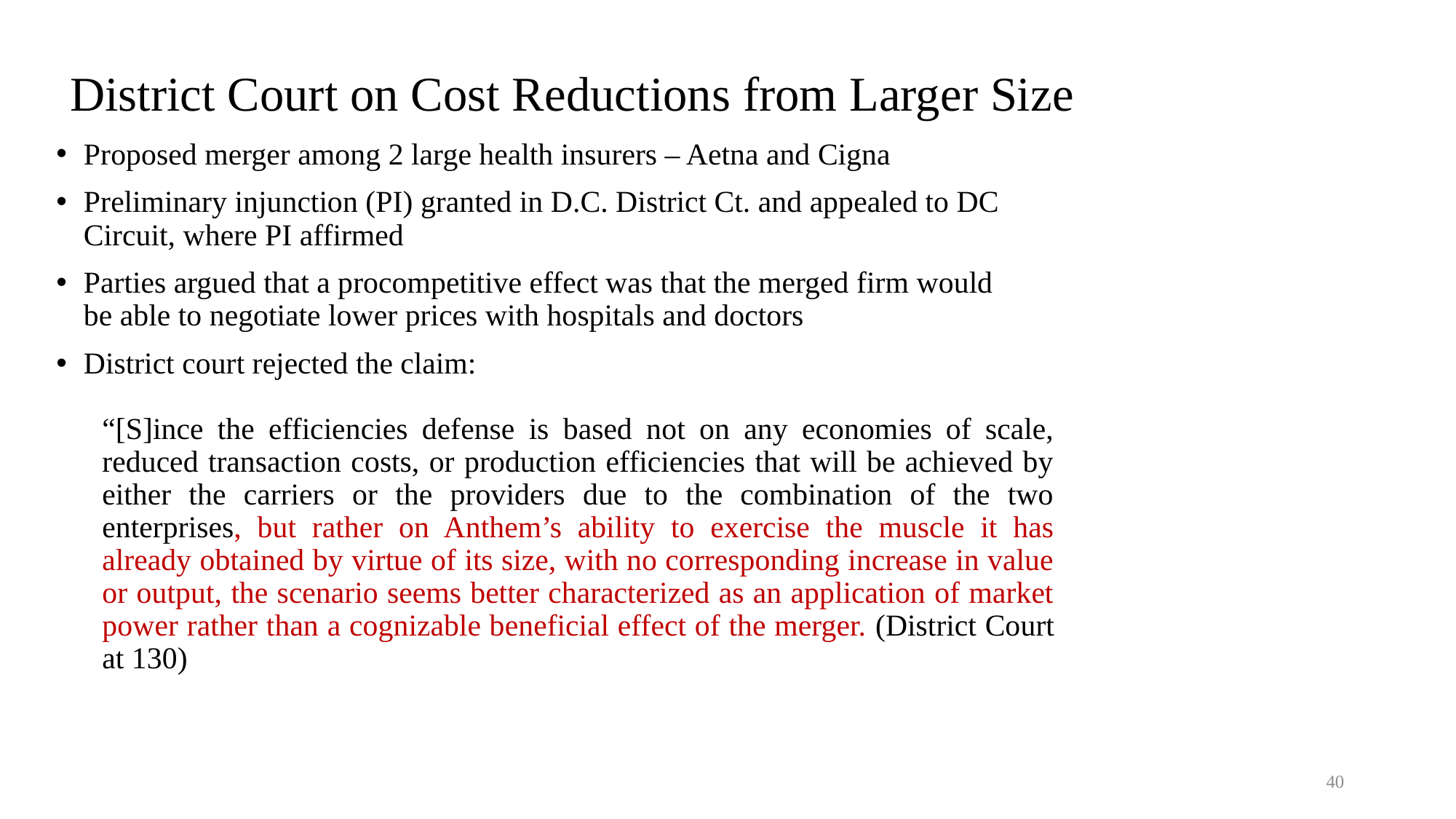

# District Court on Cost Reductions from Larger Size
Proposed merger among 2 large health insurers – Aetna and Cigna
Preliminary injunction (PI) granted in D.C. District Ct. and appealed to DC Circuit, where PI affirmed
Parties argued that a procompetitive effect was that the merged firm would be able to negotiate lower prices with hospitals and doctors
District court rejected the claim:
“[S]ince the efficiencies defense is based not on any economies of scale, reduced transaction costs, or production efficiencies that will be achieved by either the carriers or the providers due to the combination of the two enterprises, but rather on Anthem’s ability to exercise the muscle it has already obtained by virtue of its size, with no corresponding increase in value or output, the scenario seems better characterized as an application of market power rather than a cognizable beneficial effect of the merger. (District Court at 130)

40